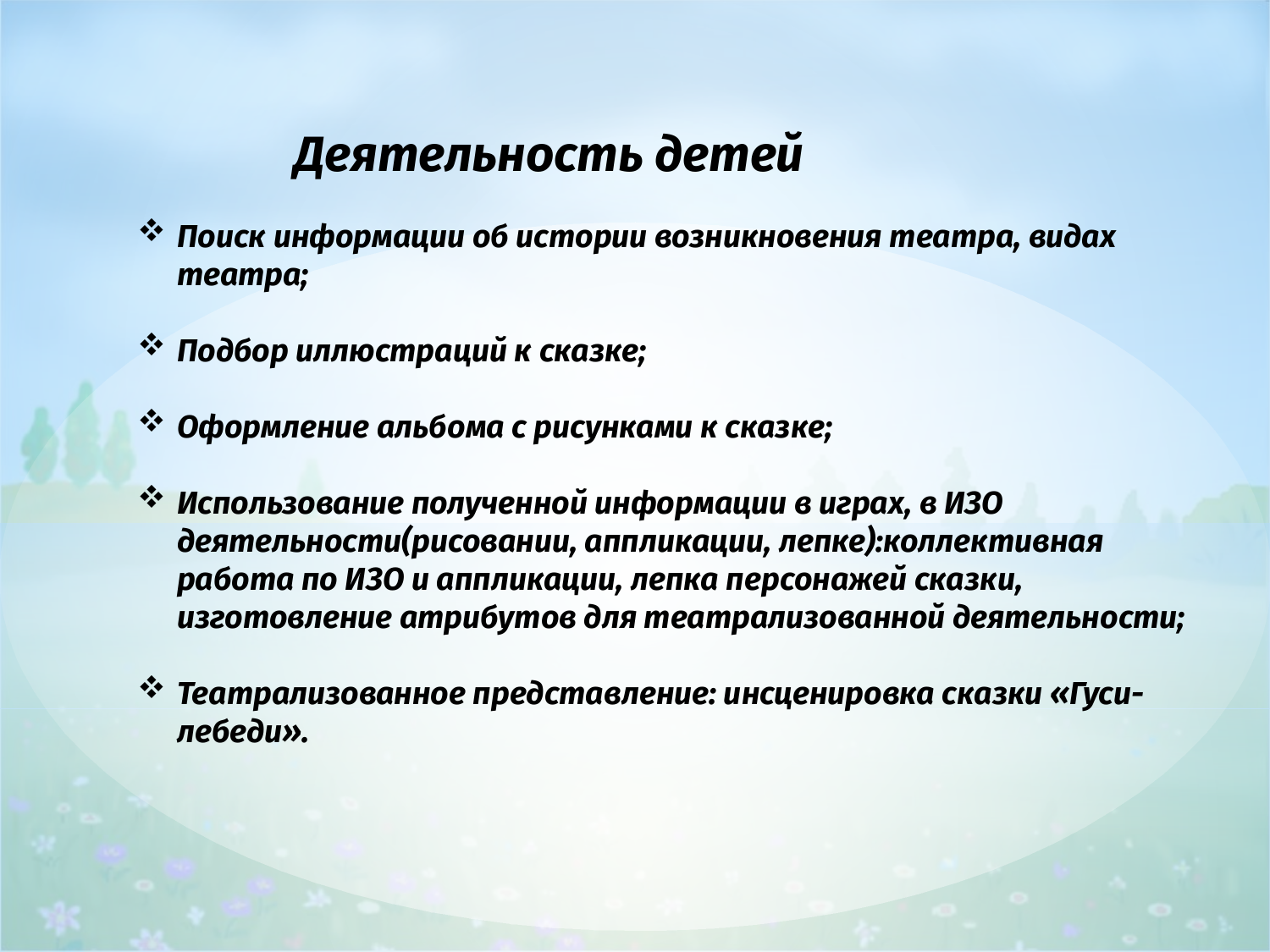

Деятельность детей

Поиск информации об истории возникновения театра, видах театра;

Подбор иллюстраций к сказке;

Оформление альбома с рисунками к сказке;

Использование полученной информации в играх, в ИЗО деятельности(рисовании, аппликации, лепке):коллективная работа по ИЗО и аппликации, лепка персонажей сказки, изготовление атрибутов для театрализованной деятельности;

Театрализованное представление: инсценировка сказки «Гуси-лебеди».